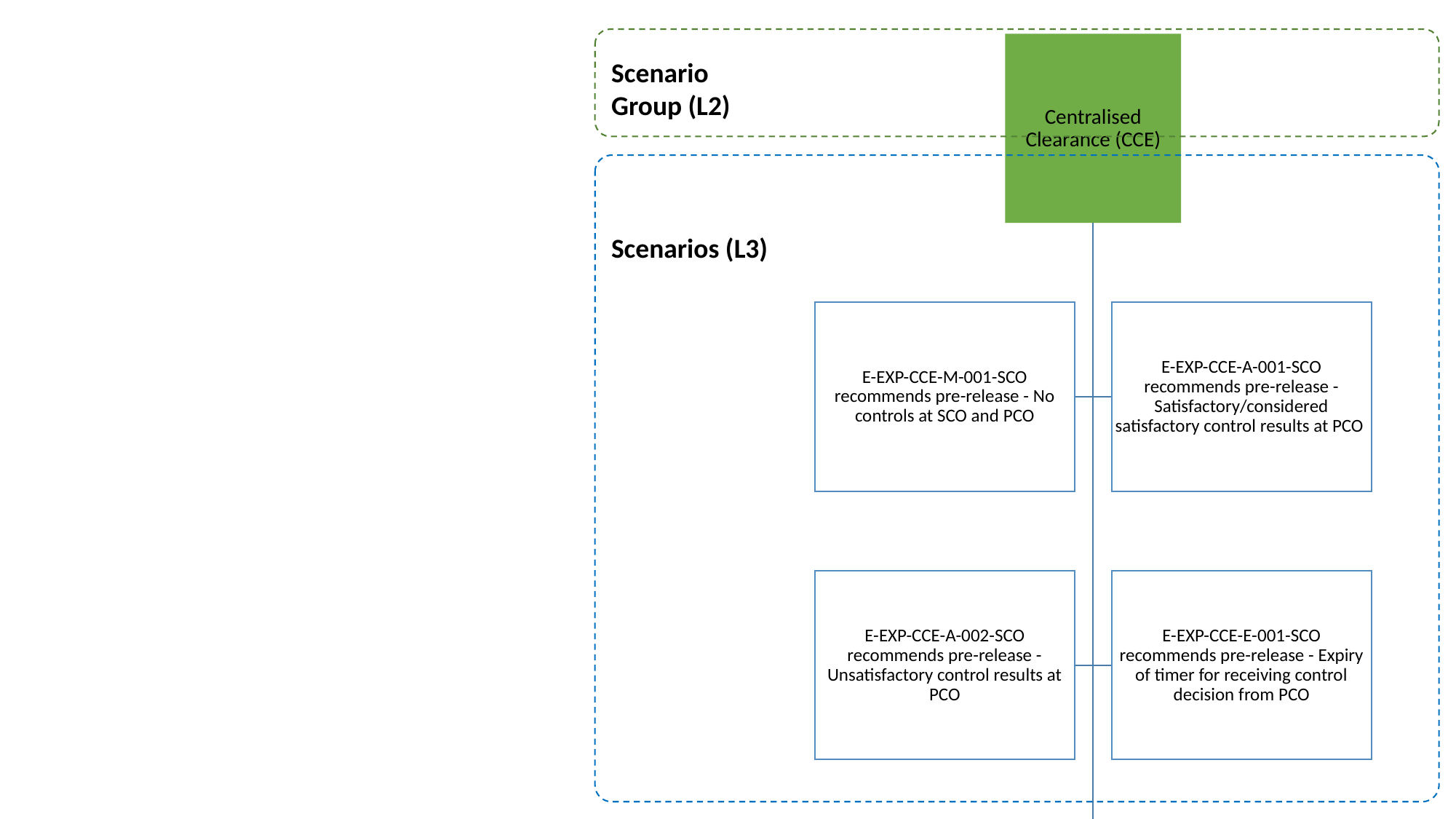

Centralised Clearance (CCE)
E-EXP-CCE-M-001-SCO recommends pre-release - No controls at SCO and PCO
E-EXP-CCE-A-001-SCO recommends pre-release - Satisfactory/considered satisfactory control results at PCO
E-EXP-CCE-A-002-SCO recommends pre-release - Unsatisfactory control results at PCO
E-EXP-CCE-E-001-SCO recommends pre-release - Expiry of timer for receiving control decision from PCO
E-EXP-CCE-A-003-SCO recommends control at PCO - Satisfactory/Considered satisfactory control results at PCO
E-EXP-CCE-A-004-SCO recommends control at PCO - Unsatisfactory control results at PCO
E-EXP-CCE-E-002-SCO recommends control at PCO - PCO decides not to perform any control
E-EXP-CCE-E-003-SCO recommends control at PCO - Expiry of timer for receiving control decision from PCO
E-EXP-CCE-A-005-Unsatisfactory documentary control results at SCO
E-EXP-CCE-A-006 Declaration amendment accepted under centralised clearance

Scenario Group (L2)

Scenarios (L3)